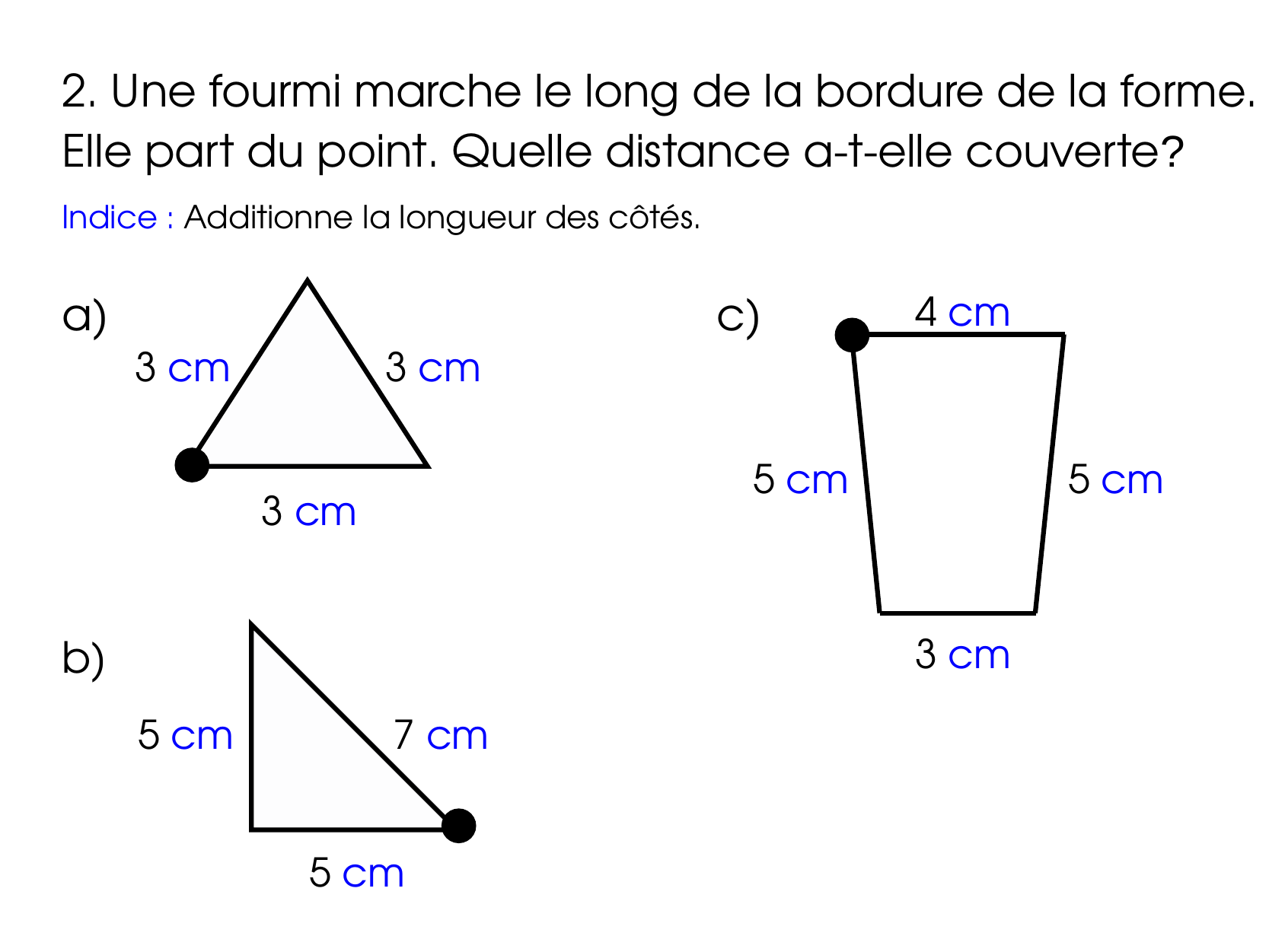

2. Une fourmi marche le long de la bordure de la forme. Elle part du point. Quelle distance a-t-elle couverte?
Indice : Additionne la longueur des côtés.

a)
3 cm
3 cm
3 cm
c)
4 cm

5 cm
5 cm
3 cm

b)
5 cm
7 cm
5 cm